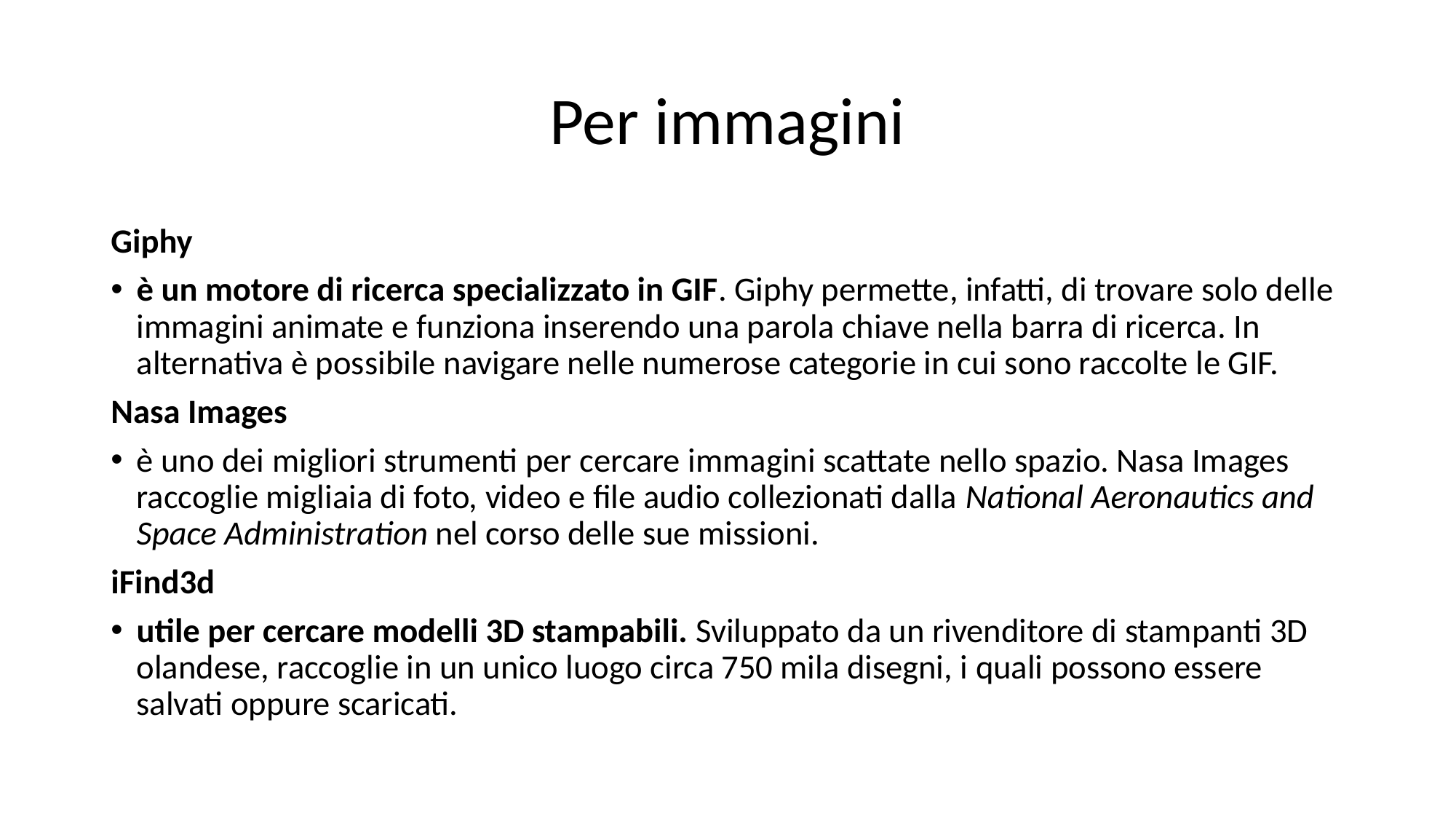

# Per immagini
Giphy
è un motore di ricerca specializzato in GIF. Giphy permette, infatti, di trovare solo delle immagini animate e funziona inserendo una parola chiave nella barra di ricerca. In alternativa è possibile navigare nelle numerose categorie in cui sono raccolte le GIF.
Nasa Images
è uno dei migliori strumenti per cercare immagini scattate nello spazio. Nasa Images raccoglie migliaia di foto, video e file audio collezionati dalla National Aeronautics and Space Administration nel corso delle sue missioni.
iFind3d
utile per cercare modelli 3D stampabili. Sviluppato da un rivenditore di stampanti 3D olandese, raccoglie in un unico luogo circa 750 mila disegni, i quali possono essere salvati oppure scaricati.